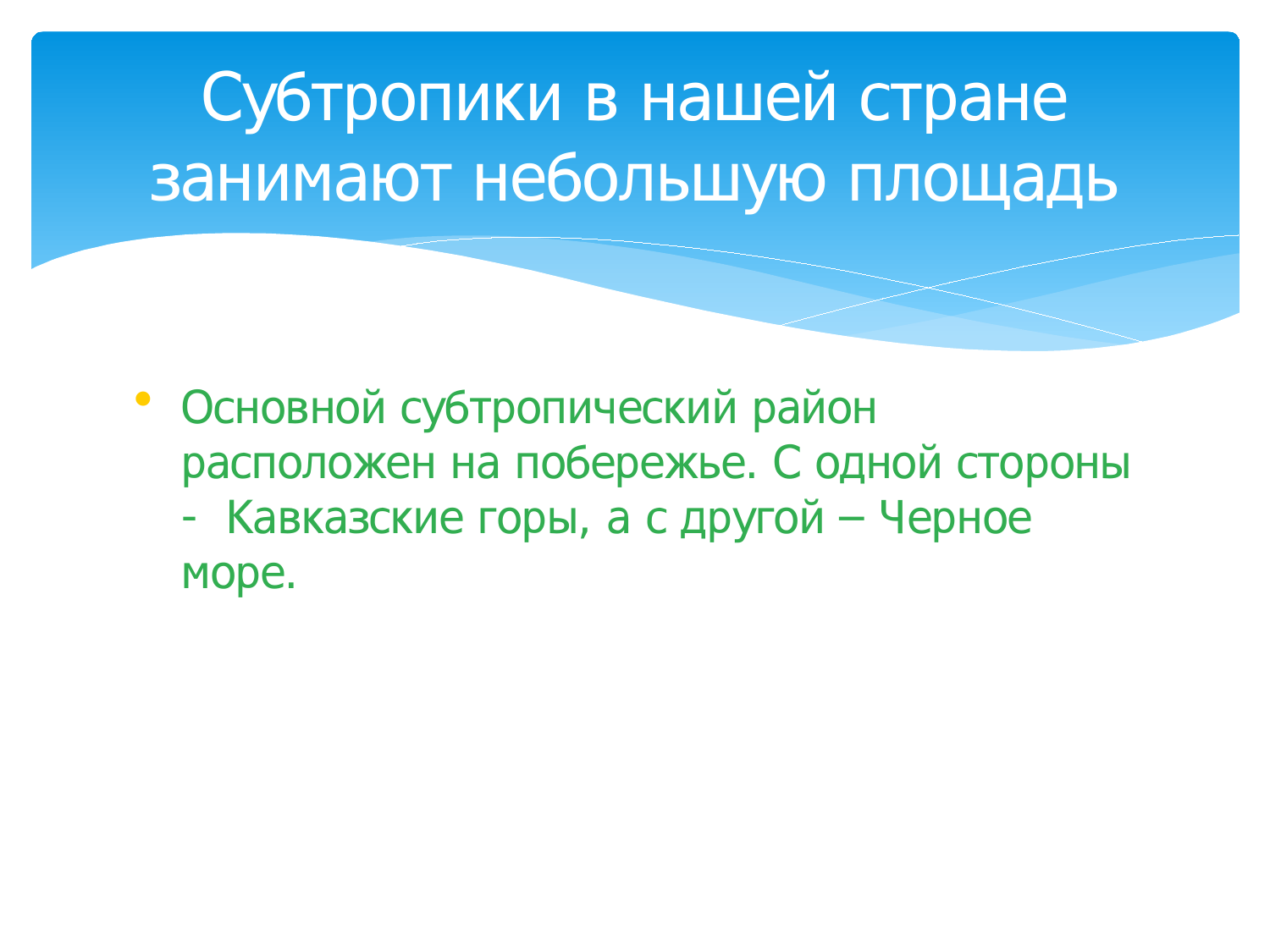

# Субтропики в нашей стране занимают небольшую площадь
Основной субтропический район расположен на побережье. С одной стороны -  Кавказские горы, а с другой – Черное море.